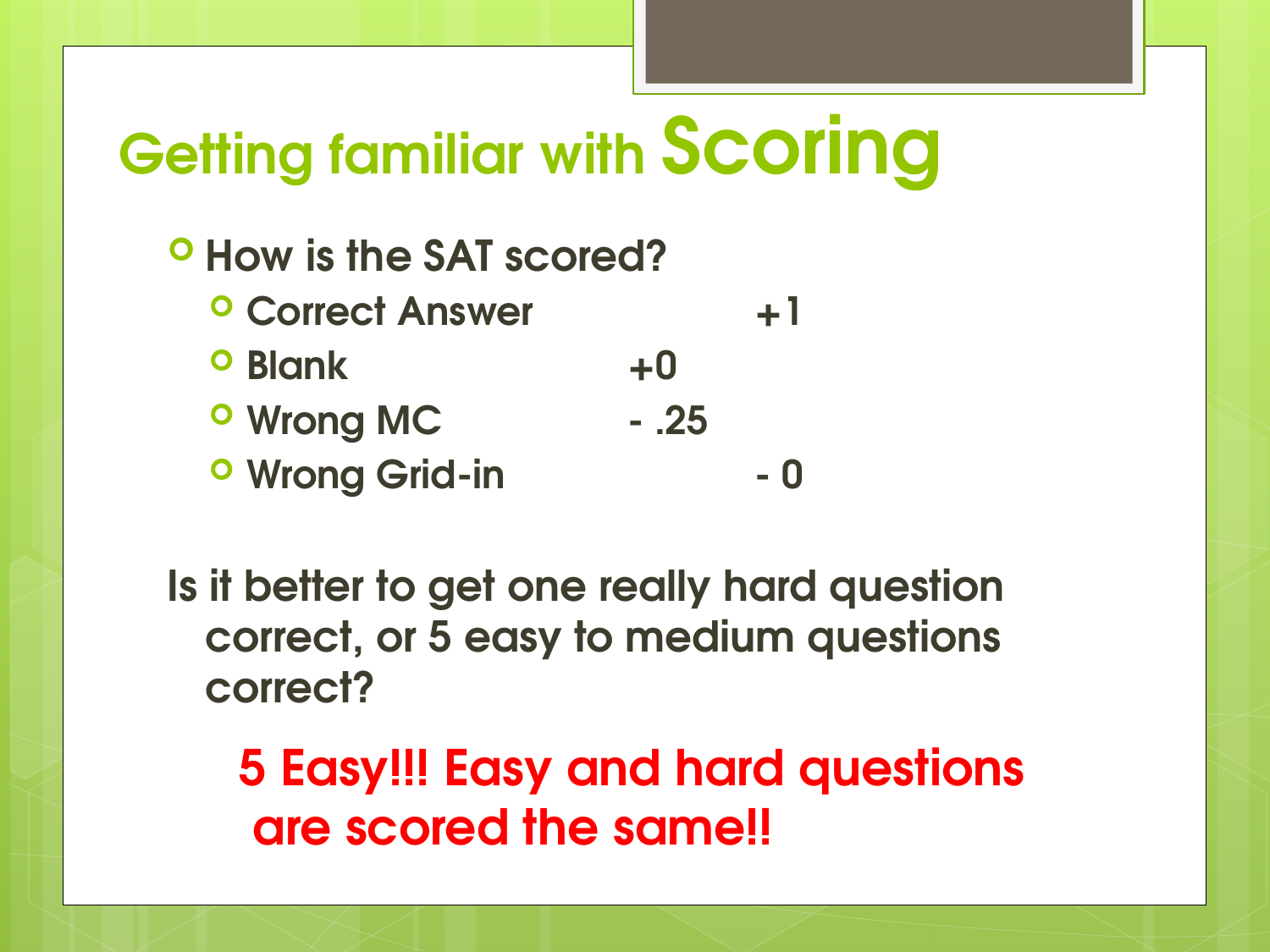

# Getting familiar with Scoring
How is the SAT scored?
Correct Answer		+1
Blank			+0
Wrong MC		- .25
Wrong Grid-in		- 0

Is it better to get one really hard question correct, or 5 easy to medium questions correct?
5 Easy!!! Easy and hard questions
 are scored the same!!